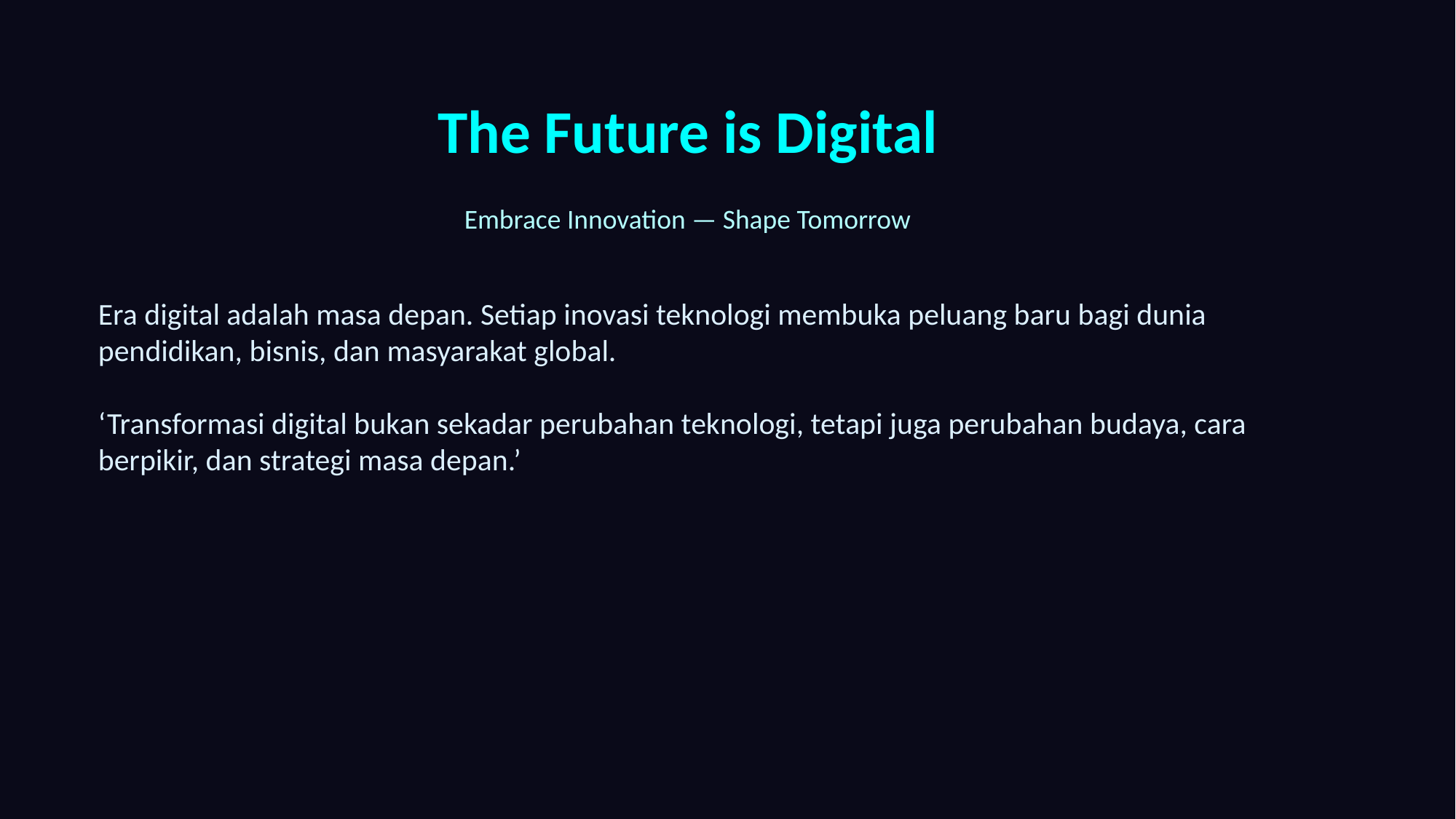

The Future is Digital

Embrace Innovation — Shape Tomorrow

Era digital adalah masa depan. Setiap inovasi teknologi membuka peluang baru bagi dunia pendidikan, bisnis, dan masyarakat global.
‘Transformasi digital bukan sekadar perubahan teknologi, tetapi juga perubahan budaya, cara berpikir, dan strategi masa depan.’